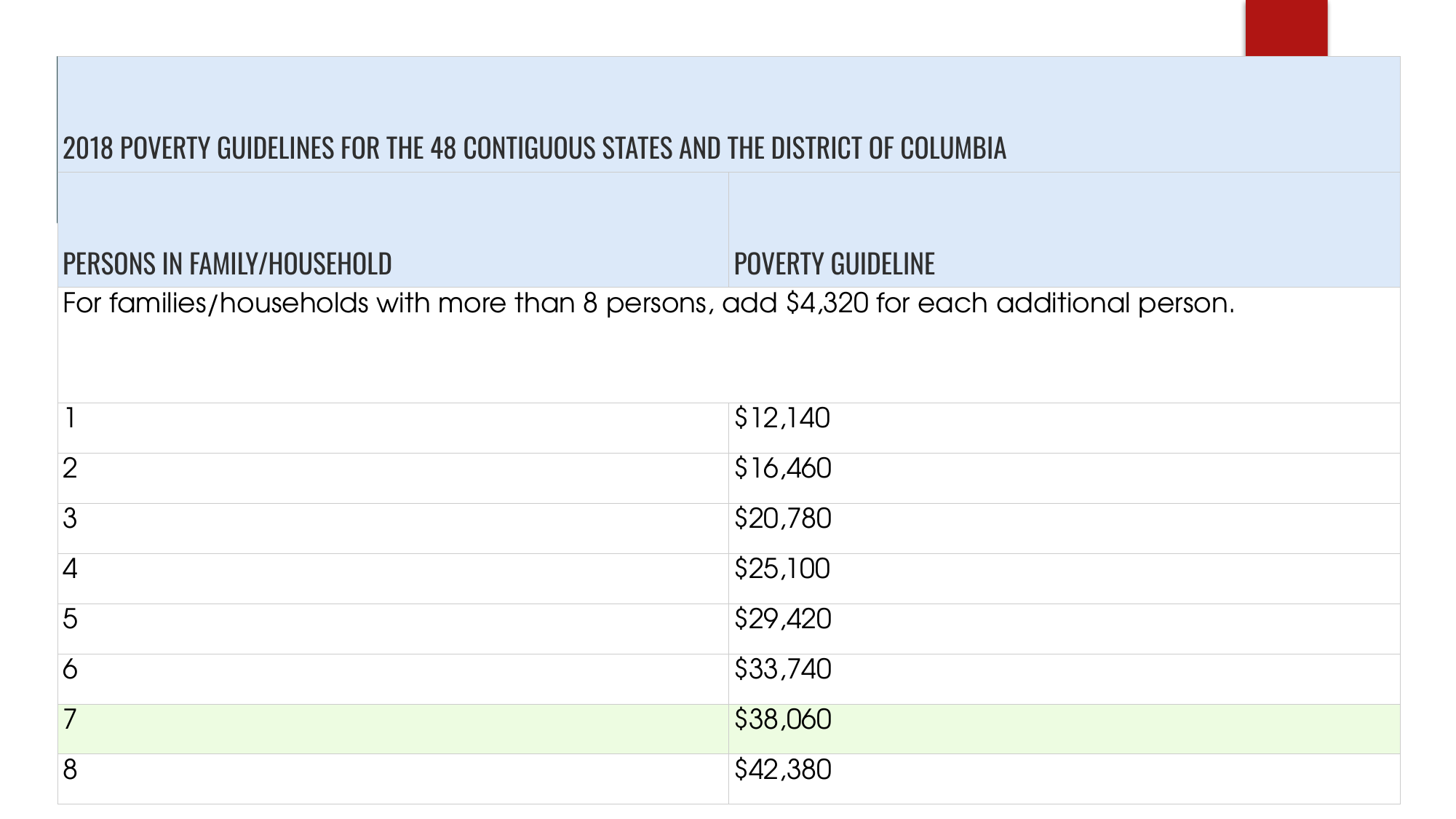

| 2018 POVERTY GUIDELINES FOR THE 48 CONTIGUOUS STATES AND THE DISTRICT OF COLUMBIA |  |
| --- | --- |
| PERSONS IN FAMILY/HOUSEHOLD | POVERTY GUIDELINE |
| For families/households with more than 8 persons, add $4,320 for each additional person. |  |
| 1 | $12,140 |
| 2 | $16,460 |
| 3 | $20,780 |
| 4 | $25,100 |
| 5 | $29,420 |
| 6 | $33,740 |
| 7 | $38,060 |
| 8 | $42,380 |
#